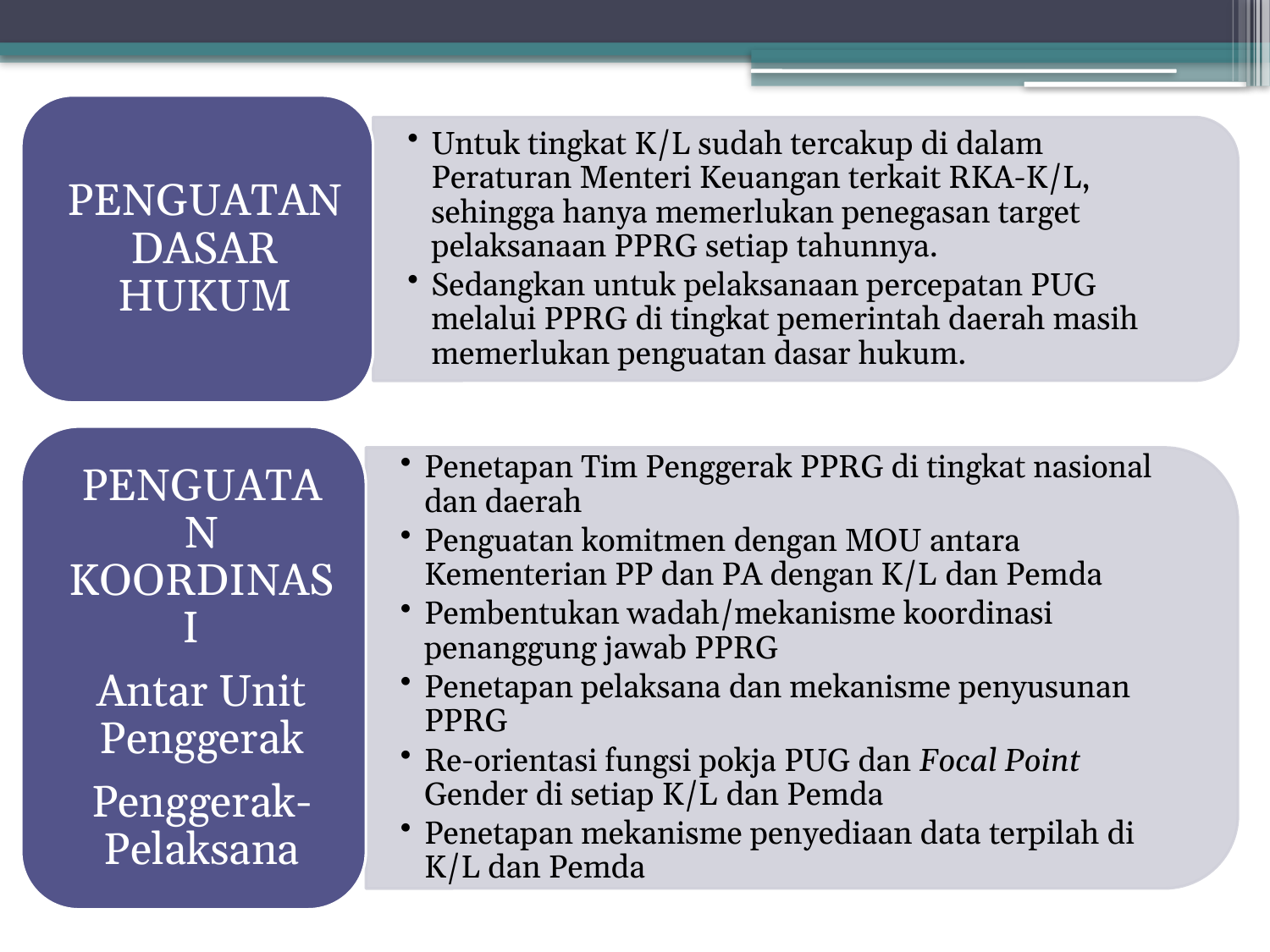

Untuk tingkat K/L sudah tercakup di dalam Peraturan Menteri Keuangan terkait RKA-K/L, sehingga hanya memerlukan penegasan target pelaksanaan PPRG setiap tahunnya.
Sedangkan untuk pelaksanaan percepatan PUG melalui PPRG di tingkat pemerintah daerah masih memerlukan penguatan dasar hukum.
PENGUATAN DASAR HUKUM
Penetapan Tim Penggerak PPRG di tingkat nasional dan daerah
Penguatan komitmen dengan MOU antara Kementerian PP dan PA dengan K/L dan Pemda
Pembentukan wadah/mekanisme koordinasi penanggung jawab PPRG
Penetapan pelaksana dan mekanisme penyusunan PPRG
Re-orientasi fungsi pokja PUG dan Focal Point Gender di setiap K/L dan Pemda
Penetapan mekanisme penyediaan data terpilah di K/L dan Pemda
PENGUATAN KOORDINASI
Antar Unit Penggerak
Penggerak-Pelaksana